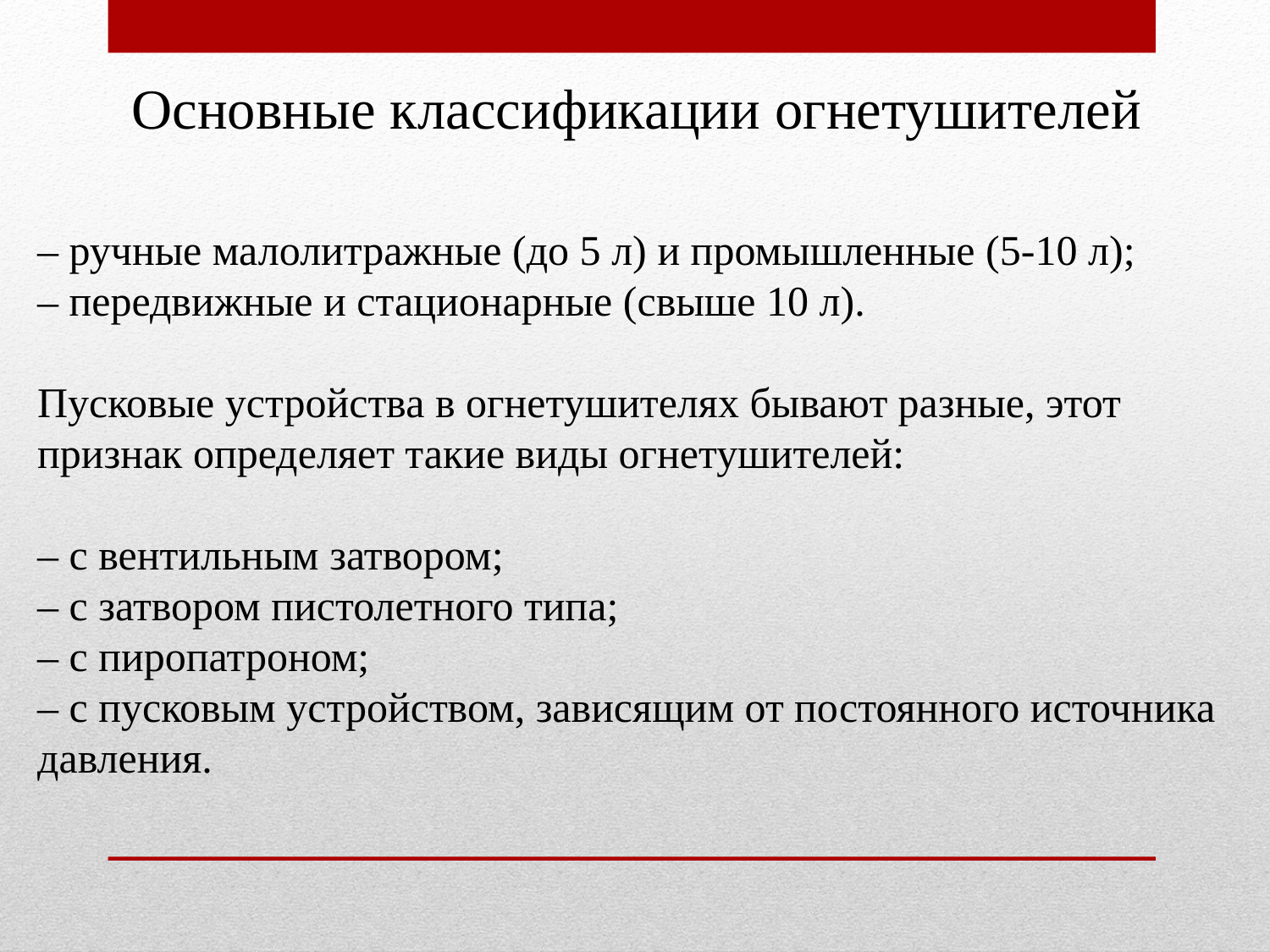

Основные классификации огнетушителей

– ручные малолитражные (до 5 л) и промышленные (5-10 л);
– передвижные и стационарные (свыше 10 л).

Пусковые устройства в огнетушителях бывают разные, этот признак определяет такие виды огнетушителей:

– с вентильным затвором;
– с затвором пистолетного типа;
– с пиропатроном;
– с пусковым устройством, зависящим от постоянного источника давления.